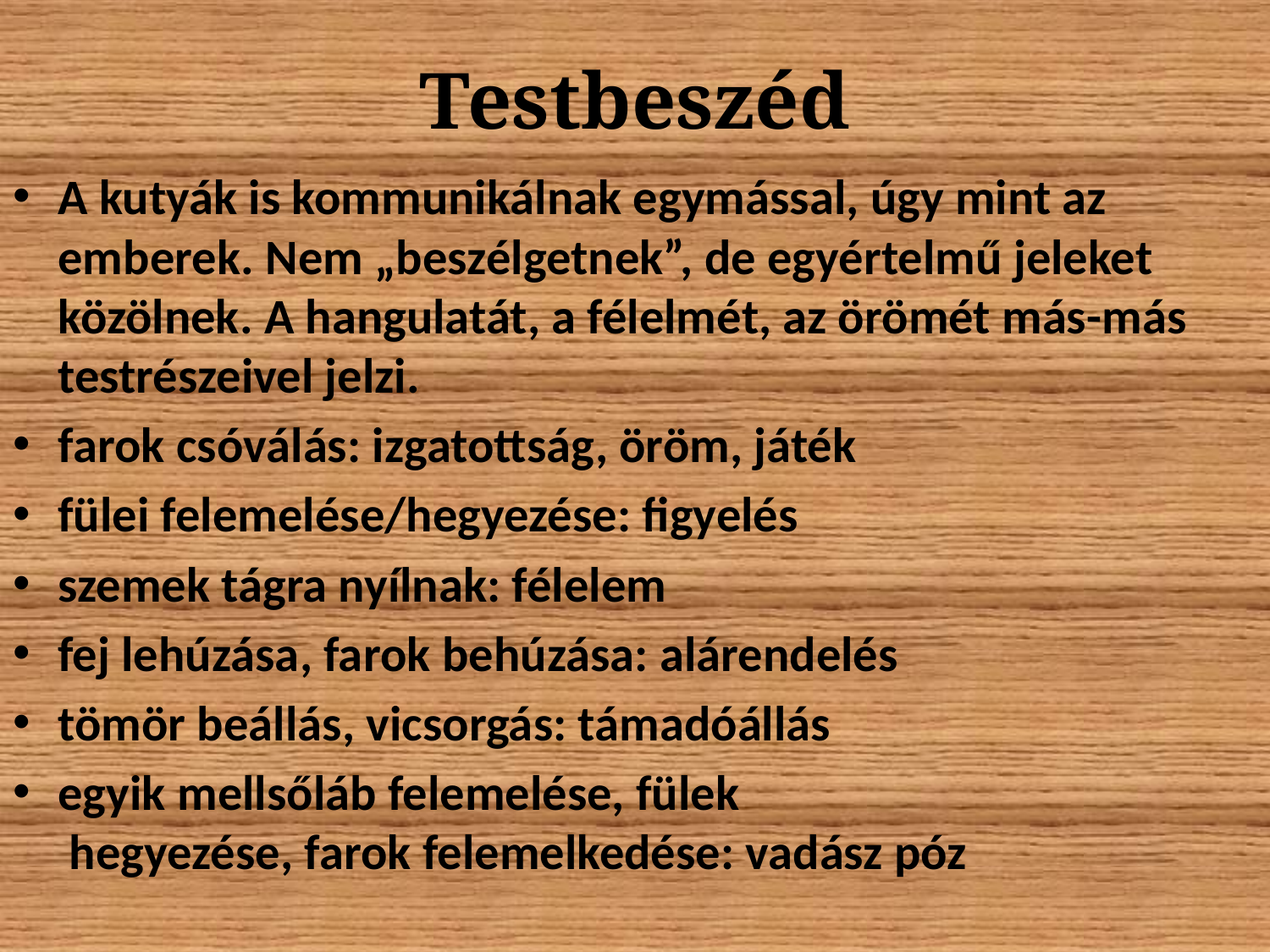

# Testbeszéd
A kutyák is kommunikálnak egymással, úgy mint az emberek. Nem „beszélgetnek”, de egyértelmű jeleket közölnek. A hangulatát, a félelmét, az örömét más-más testrészeivel jelzi.
farok csóválás: izgatottság, öröm, játék
fülei felemelése/hegyezése: figyelés
szemek tágra nyílnak: félelem
fej lehúzása, farok behúzása: alárendelés
tömör beállás, vicsorgás: támadóállás
egyik mellsőláb felemelése, fülek
 hegyezése, farok felemelkedése: vadász póz